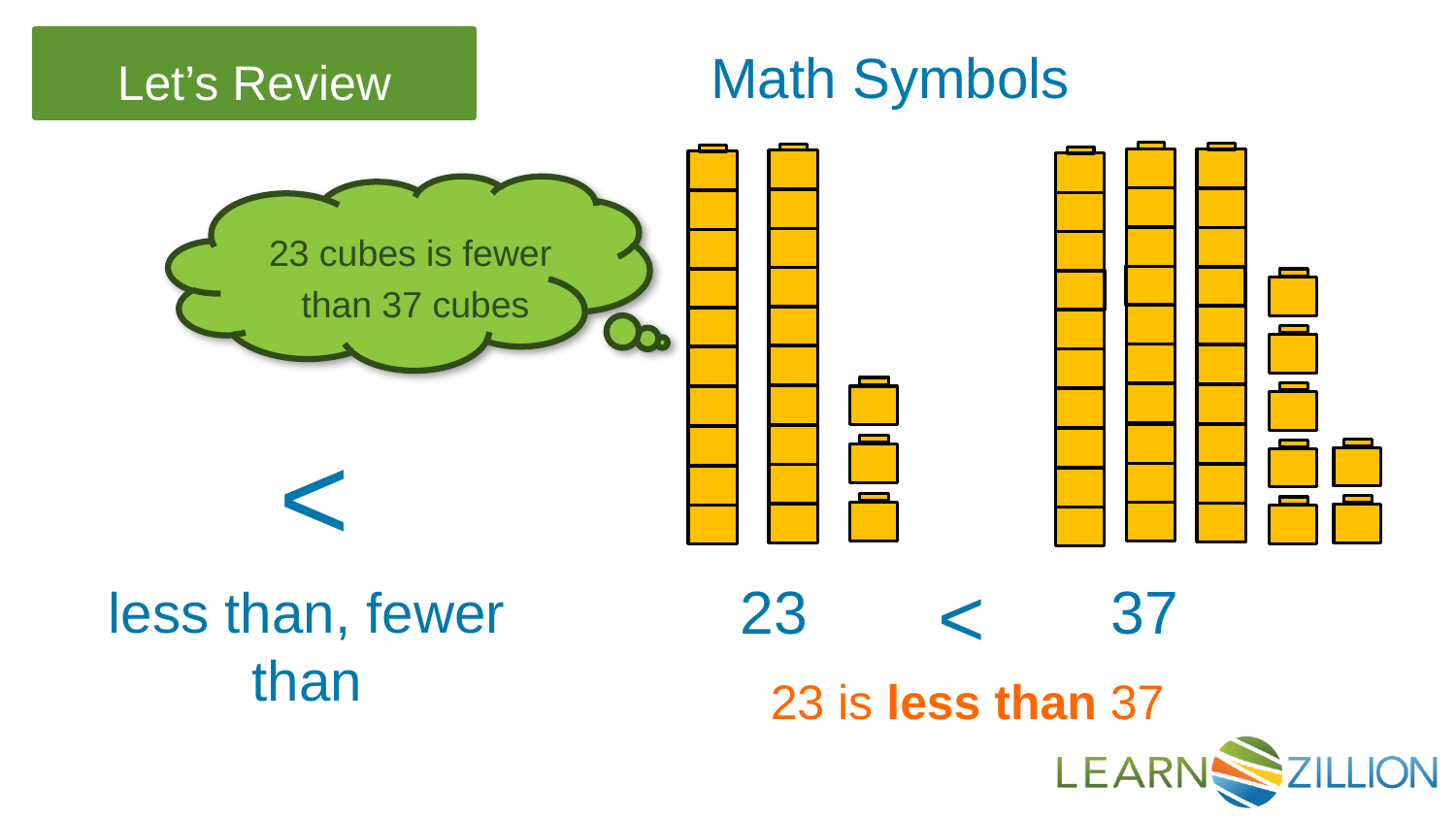

Math Symbols

37

23

23 cubes is fewer
 than 37 cubes
 <
less than, fewer than
<
23 is less than 37